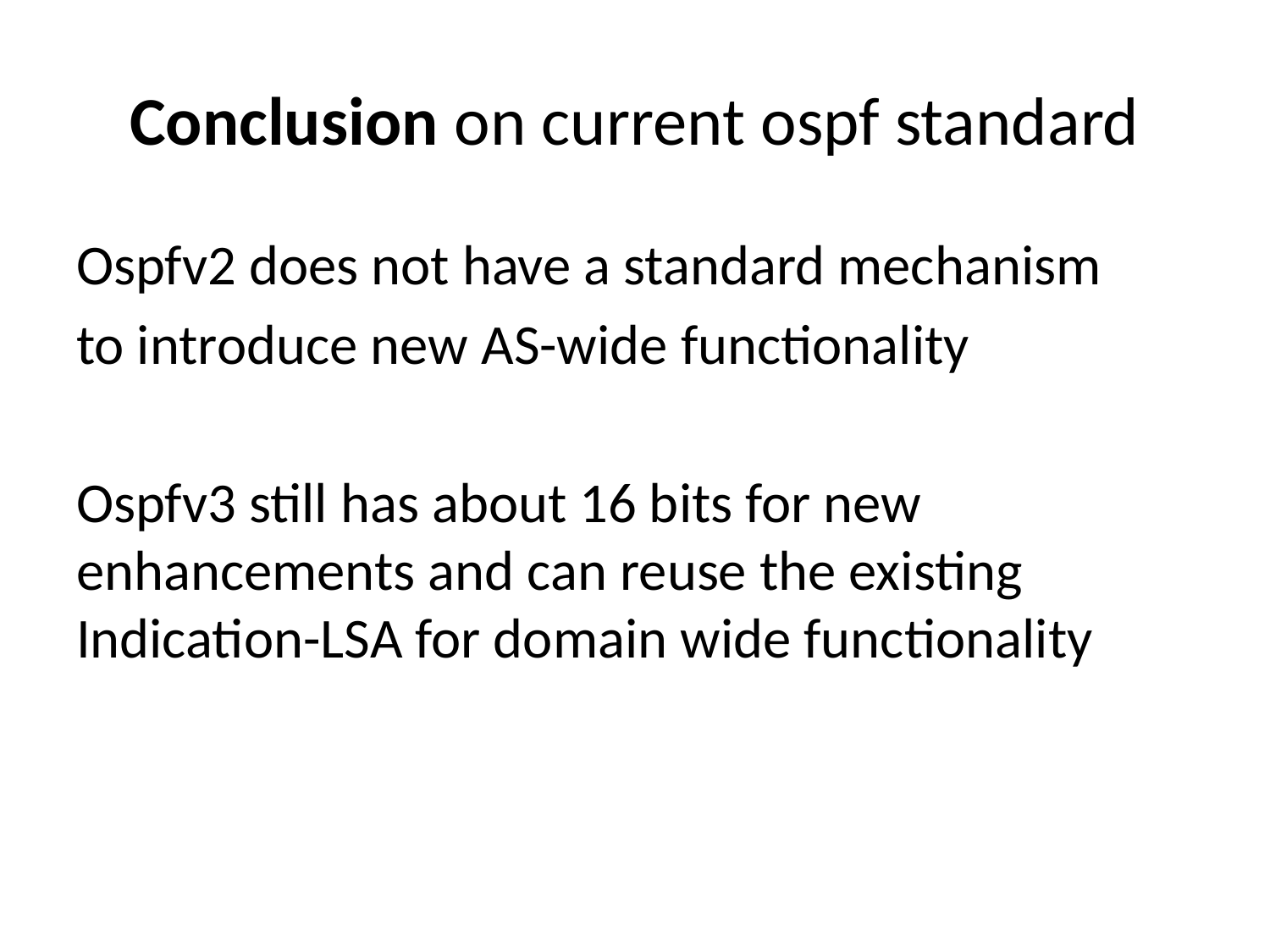

# Conclusion on current ospf standard
Ospfv2 does not have a standard mechanism
to introduce new AS-wide functionality

Ospfv3 still has about 16 bits for new enhancements and can reuse the existing Indication-LSA for domain wide functionality